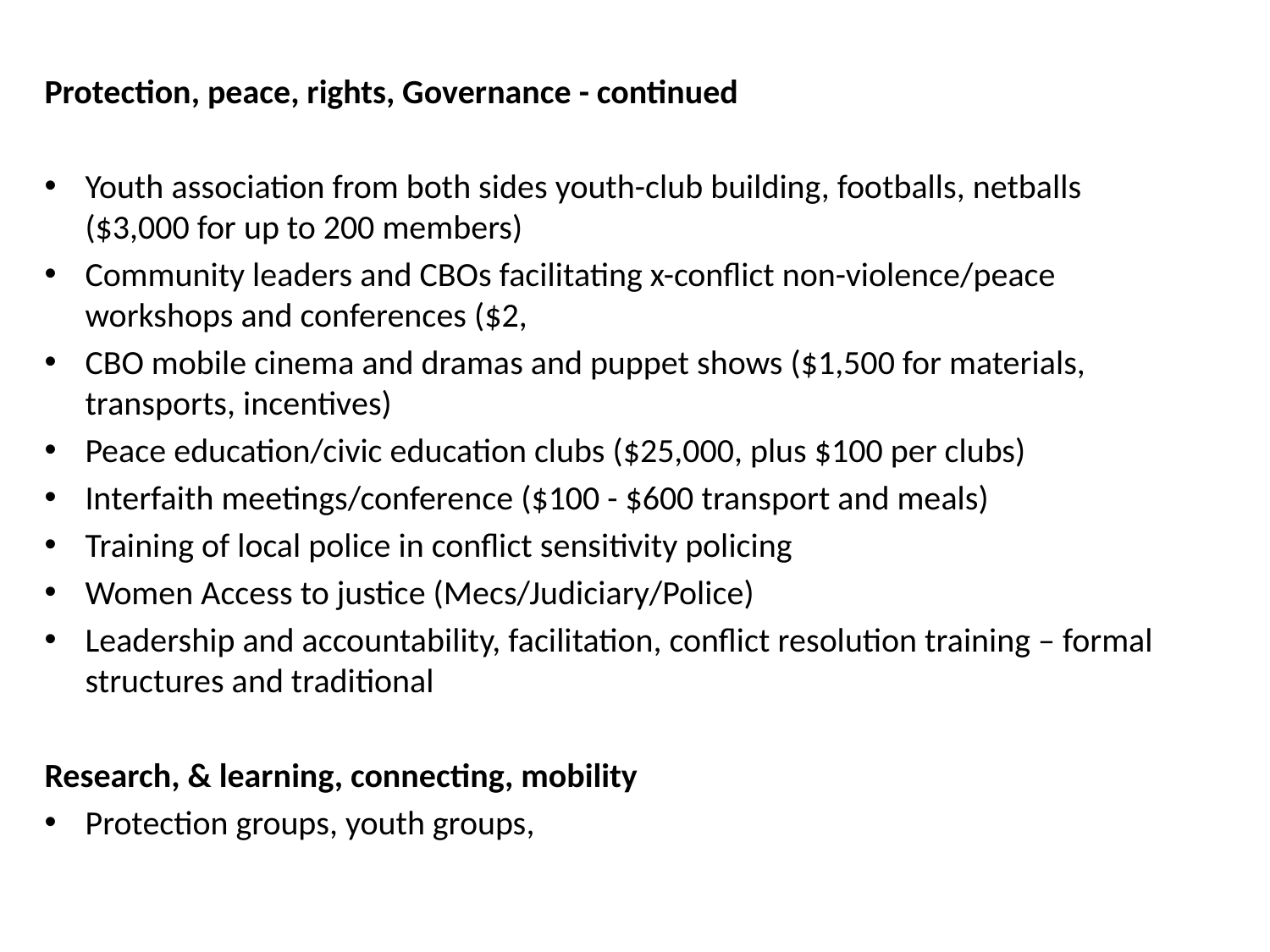

Protection, peace, rights, Governance - continued

Youth association from both sides youth-club building, footballs, netballs ($3,000 for up to 200 members)
Community leaders and CBOs facilitating x-conflict non-violence/peace workshops and conferences ($2,
CBO mobile cinema and dramas and puppet shows ($1,500 for materials, transports, incentives)
Peace education/civic education clubs ($25,000, plus $100 per clubs)
Interfaith meetings/conference ($100 - $600 transport and meals)
Training of local police in conflict sensitivity policing
Women Access to justice (Mecs/Judiciary/Police)
Leadership and accountability, facilitation, conflict resolution training – formal structures and traditional

Research, & learning, connecting, mobility
Protection groups, youth groups,